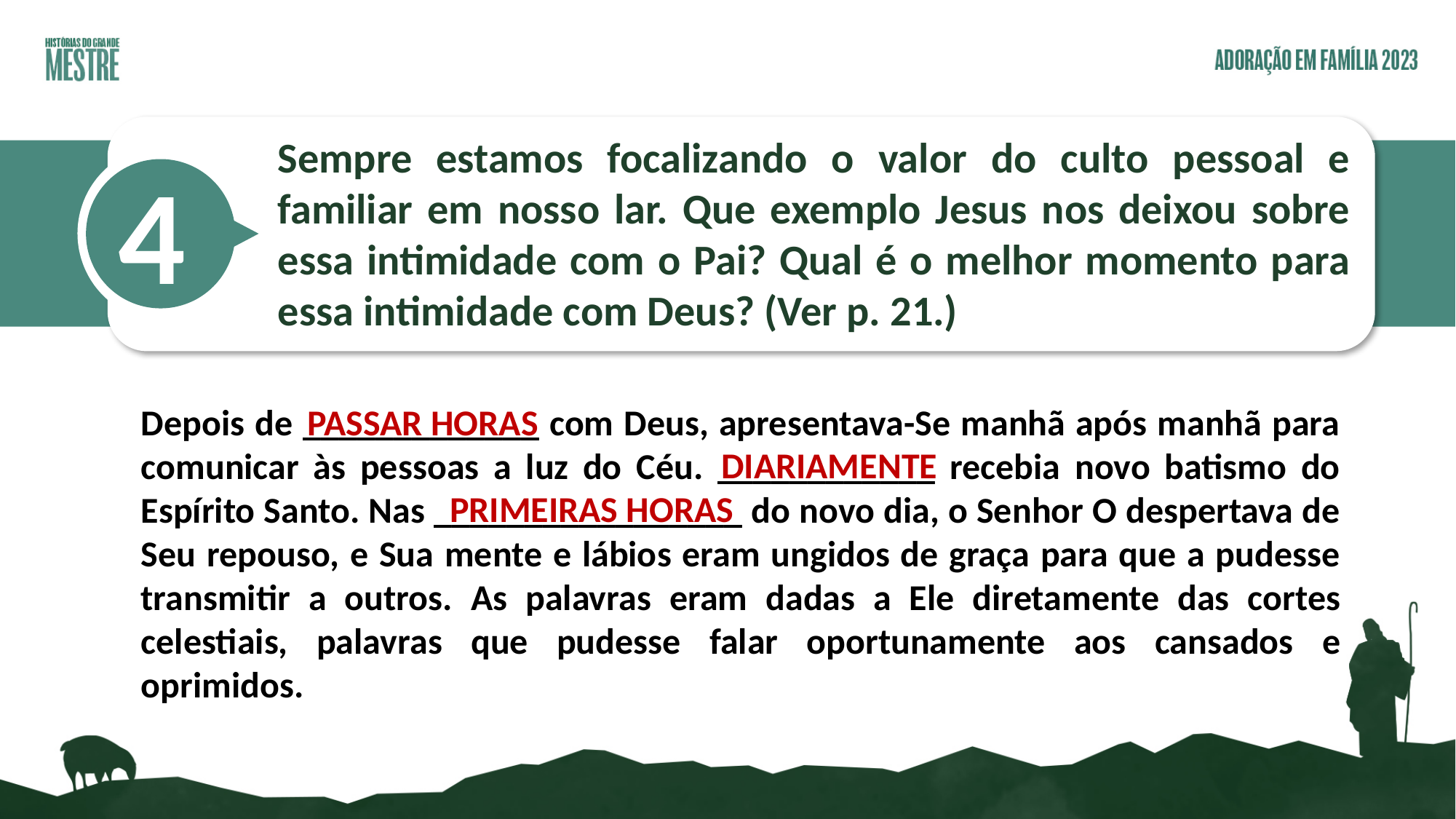

Sempre estamos focalizando o valor do culto pessoal e familiar em nosso lar. Que exemplo Jesus nos deixou sobre essa intimidade com o Pai? Qual é o melhor momento para essa intimidade com Deus? (Ver p. 21.)
4
Depois de _____________ com Deus, apresentava-Se manhã após manhã para comunicar às pessoas a luz do Céu. ____________ recebia novo batismo do Espírito Santo. Nas _________________ do novo dia, o Senhor O despertava de Seu repouso, e Sua mente e lábios eram ungidos de graça para que a pudesse transmitir a outros. As palavras eram dadas a Ele diretamente das cortes celestiais, palavras que pudesse falar oportunamente aos cansados e oprimidos.
PASSAR HORAS
DIARIAMENTE
PRIMEIRAS HORAS